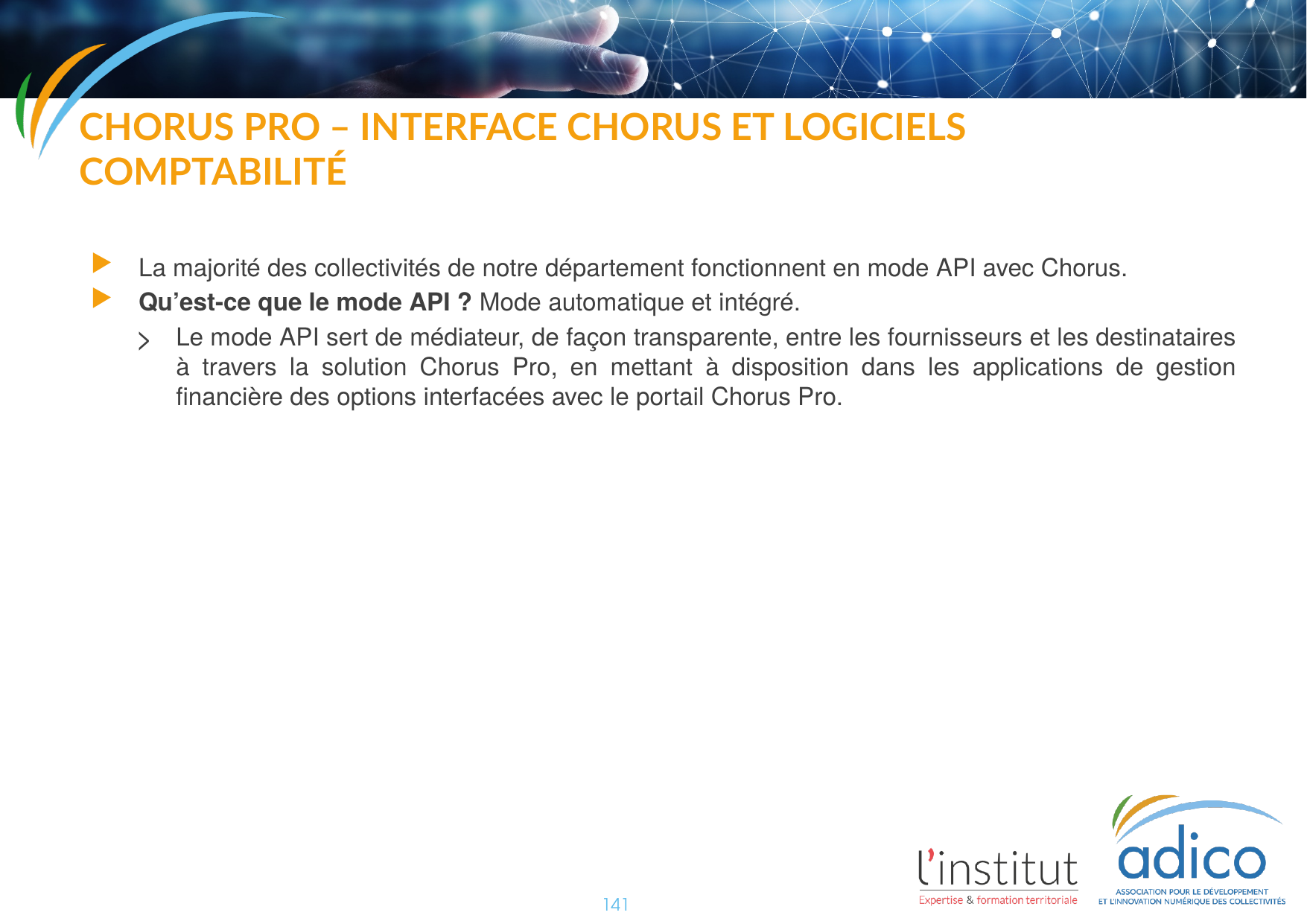

# CHORUS PRO – INTERFACE CHORUS ET LOGICIELS Comptabilité
La majorité des collectivités de notre département fonctionnent en mode API avec Chorus.
Qu’est-ce que le mode API ? Mode automatique et intégré.
Le mode API sert de médiateur, de façon transparente, entre les fournisseurs et les destinataires à travers la solution Chorus Pro, en mettant à disposition dans les applications de gestion financière des options interfacées avec le portail Chorus Pro.